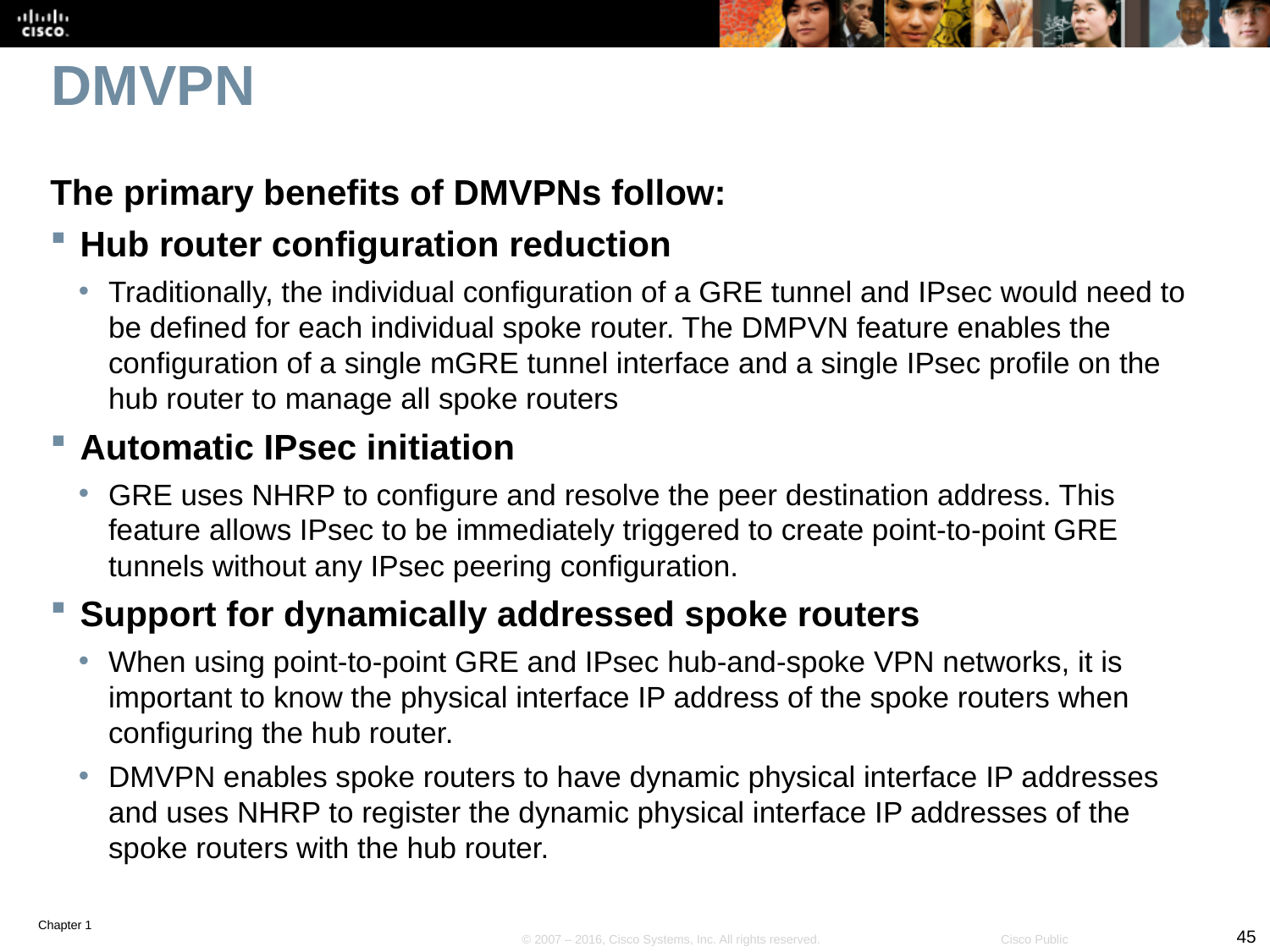

# DMVPN
The primary benefits of DMVPNs follow:
Hub router configuration reduction
Traditionally, the individual configuration of a GRE tunnel and IPsec would need to be defined for each individual spoke router. The DMPVN feature enables the configuration of a single mGRE tunnel interface and a single IPsec profile on the hub router to manage all spoke routers
Automatic IPsec initiation
GRE uses NHRP to configure and resolve the peer destination address. This feature allows IPsec to be immediately triggered to create point-to-point GRE tunnels without any IPsec peering configuration.
Support for dynamically addressed spoke routers
When using point-to-point GRE and IPsec hub-and-spoke VPN networks, it is important to know the physical interface IP address of the spoke routers when configuring the hub router.
DMVPN enables spoke routers to have dynamic physical interface IP addresses and uses NHRP to register the dynamic physical interface IP addresses of the spoke routers with the hub router.